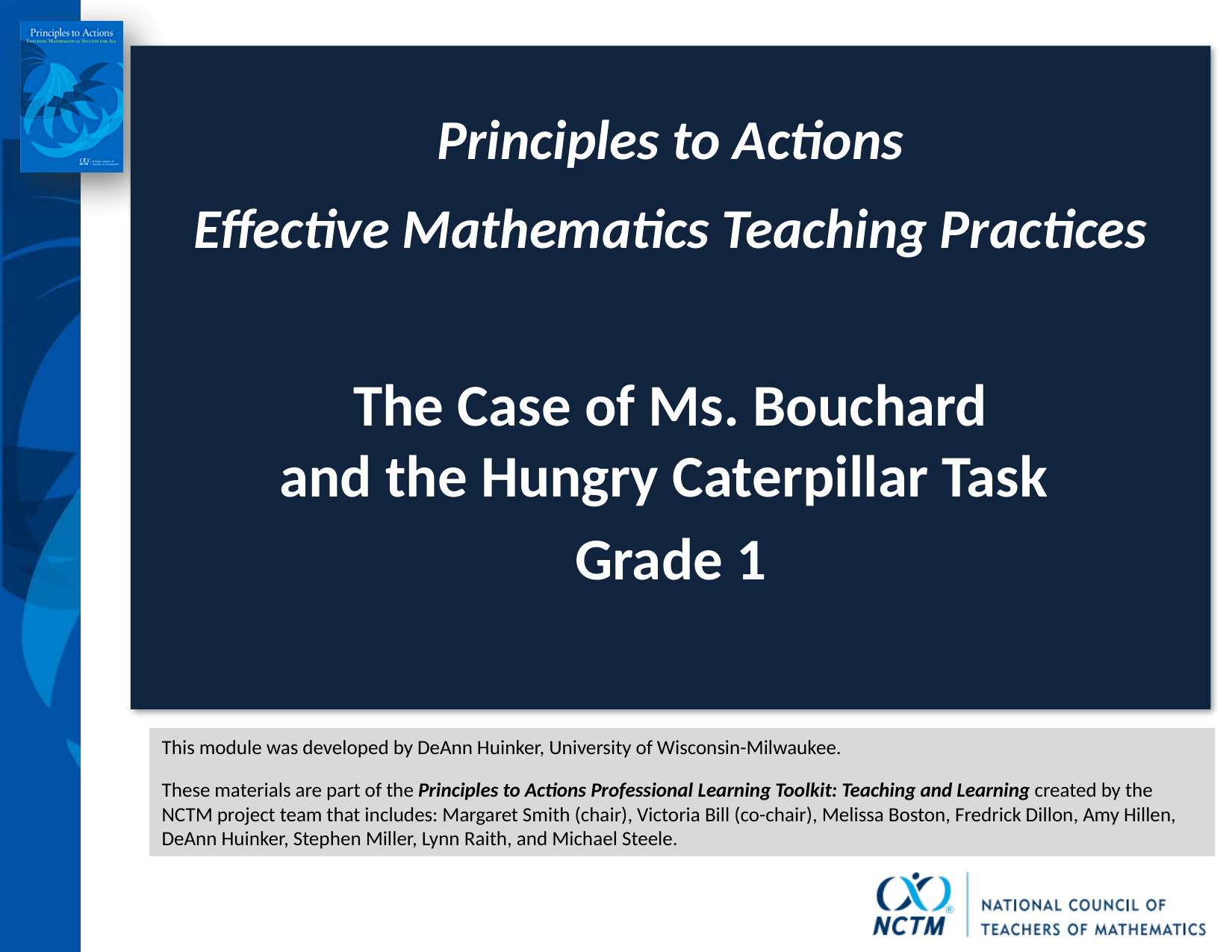

Principles to Actions
Effective Mathematics Teaching Practices

The Case of Ms. Bouchard
and the Hungry Caterpillar Task
Grade 1
This module was developed by DeAnn Huinker, University of Wisconsin-Milwaukee.

These materials are part of the Principles to Actions Professional Learning Toolkit: Teaching and Learning created by the NCTM project team that includes: Margaret Smith (chair), Victoria Bill (co-chair), Melissa Boston, Fredrick Dillon, Amy Hillen, DeAnn Huinker, Stephen Miller, Lynn Raith, and Michael Steele.